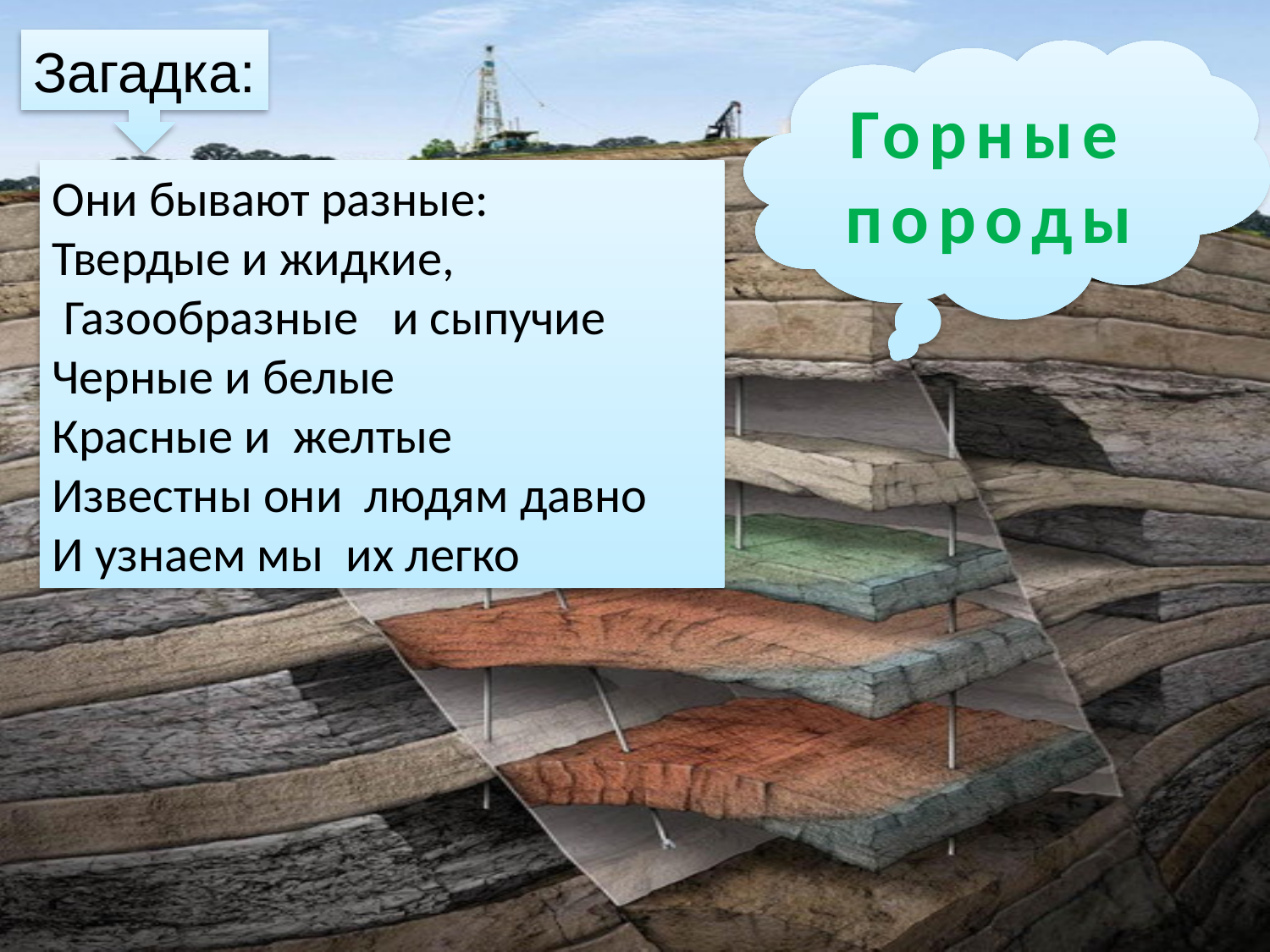

Загадка:
Горные породы
Они бывают разные:
Твердые и жидкие,
 Газoобразные   и сыпучие
Черные и белые
Красные и  желтые
Известны они  людям давно
И узнаем мы  их легко